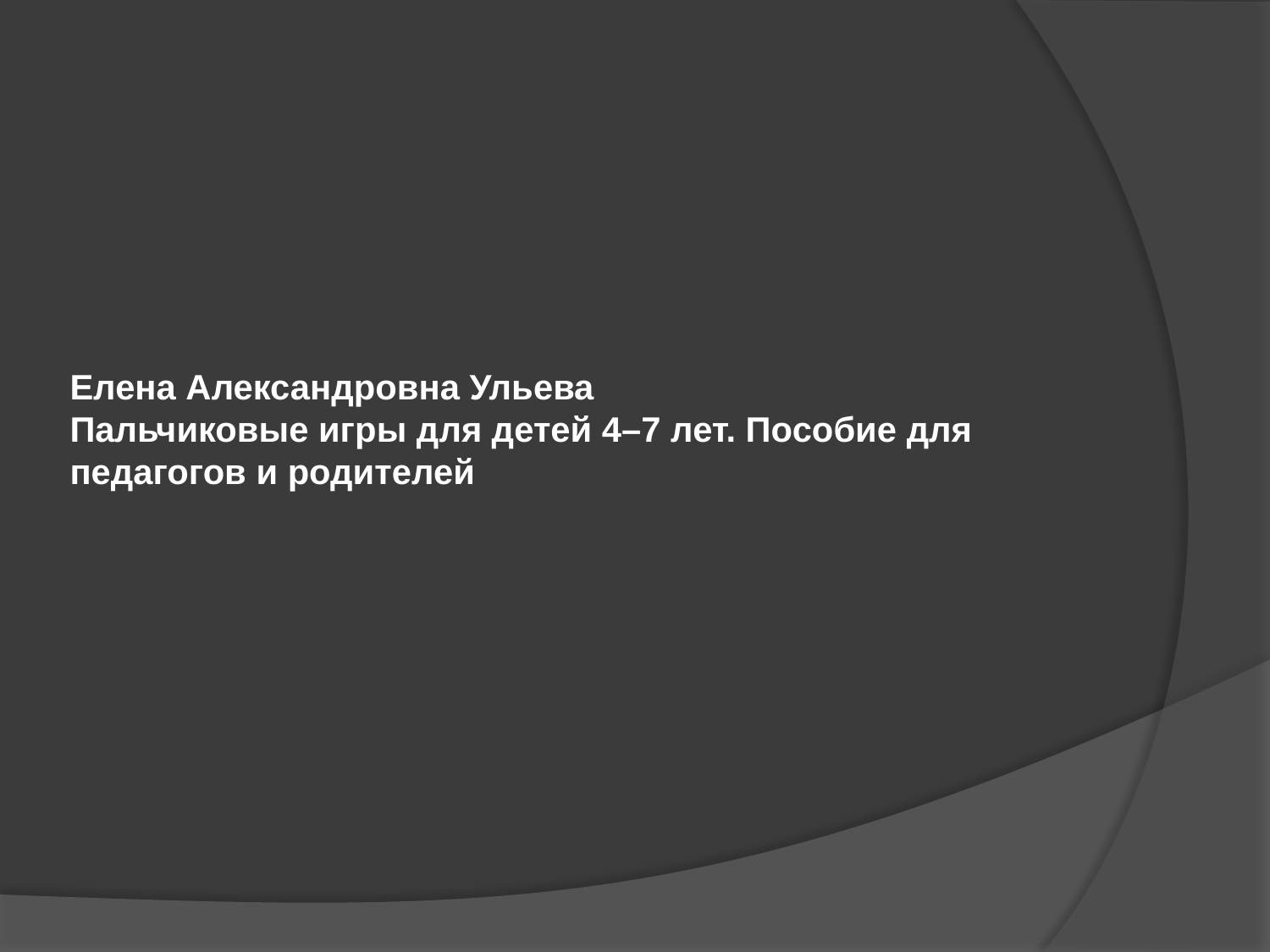

# Елена Александровна Ульева Пальчиковые игры для детей 4–7 лет. Пособие для педагогов и родителей